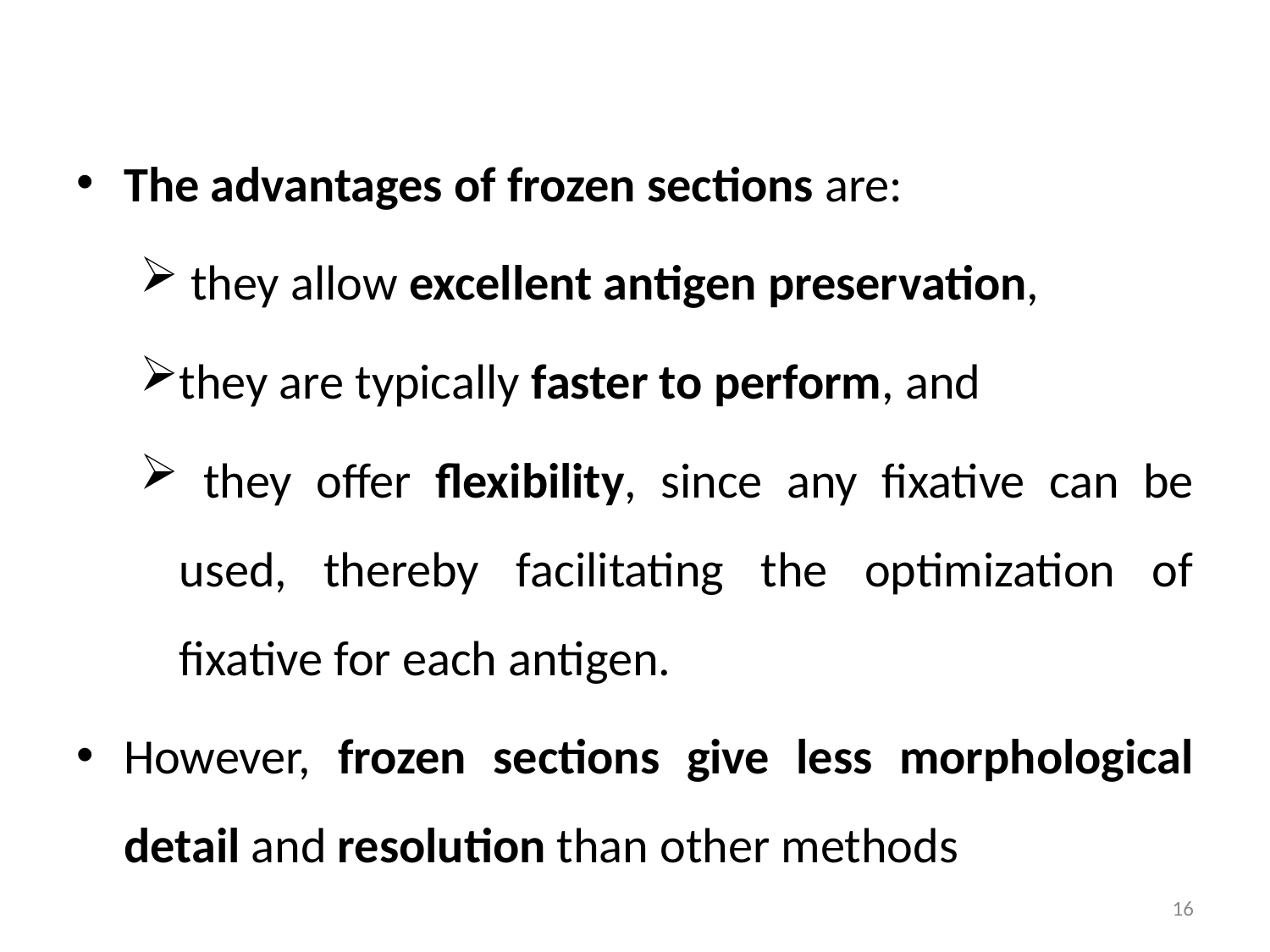

The advantages of frozen sections are:
 they allow excellent antigen preservation,
they are typically faster to perform, and
 they offer flexibility, since any fixative can be used, thereby facilitating the optimization of fixative for each antigen.
However, frozen sections give less morphological detail and resolution than other methods
16